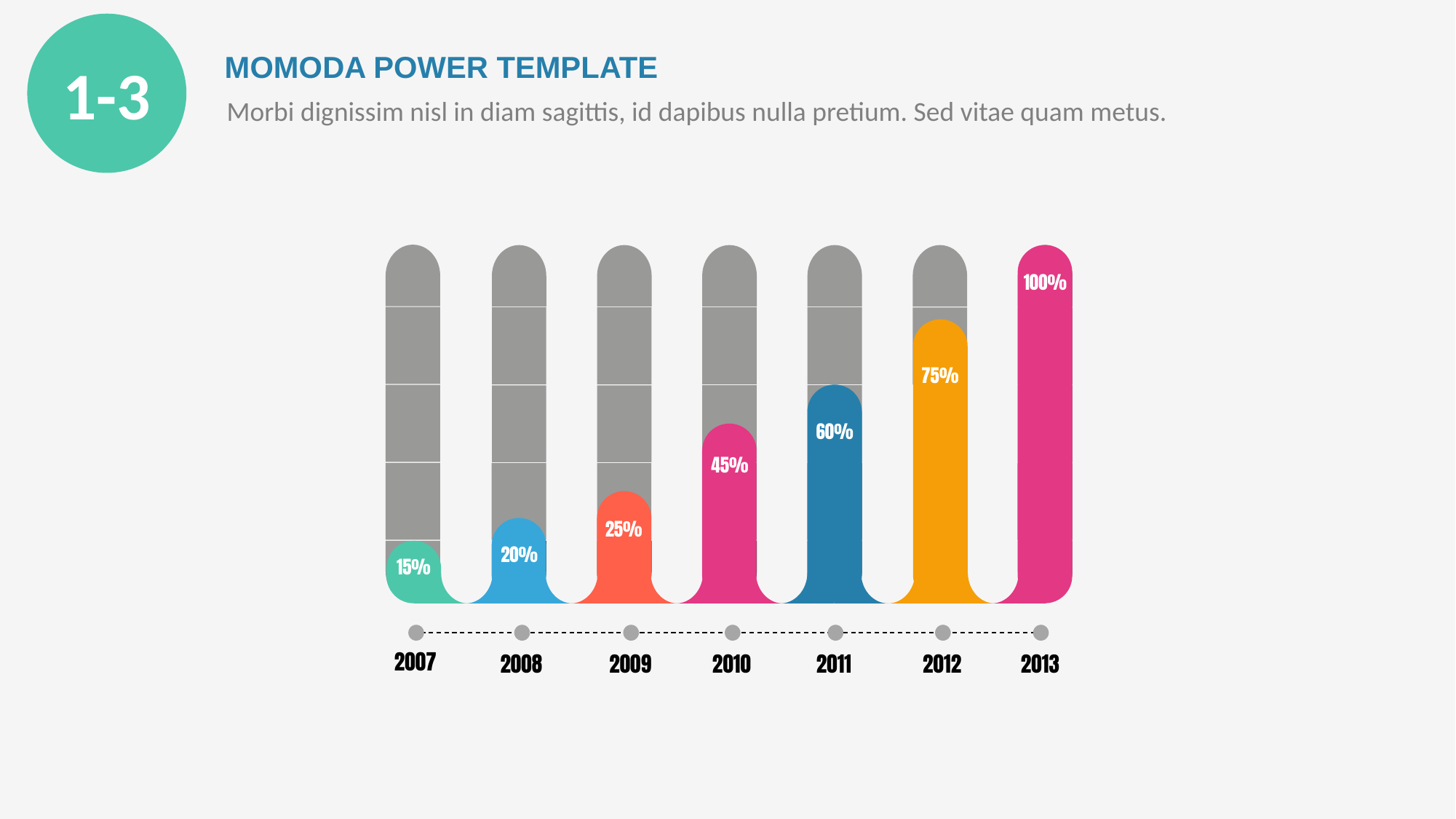

1-3
MOMODA POWER TEMPLATE
Morbi dignissim nisl in diam sagittis, id dapibus nulla pretium. Sed vitae quam metus.

100%

75%

60%

45%

25%

20%

15%

2007
2008
2009
2010
2011
2012
2013